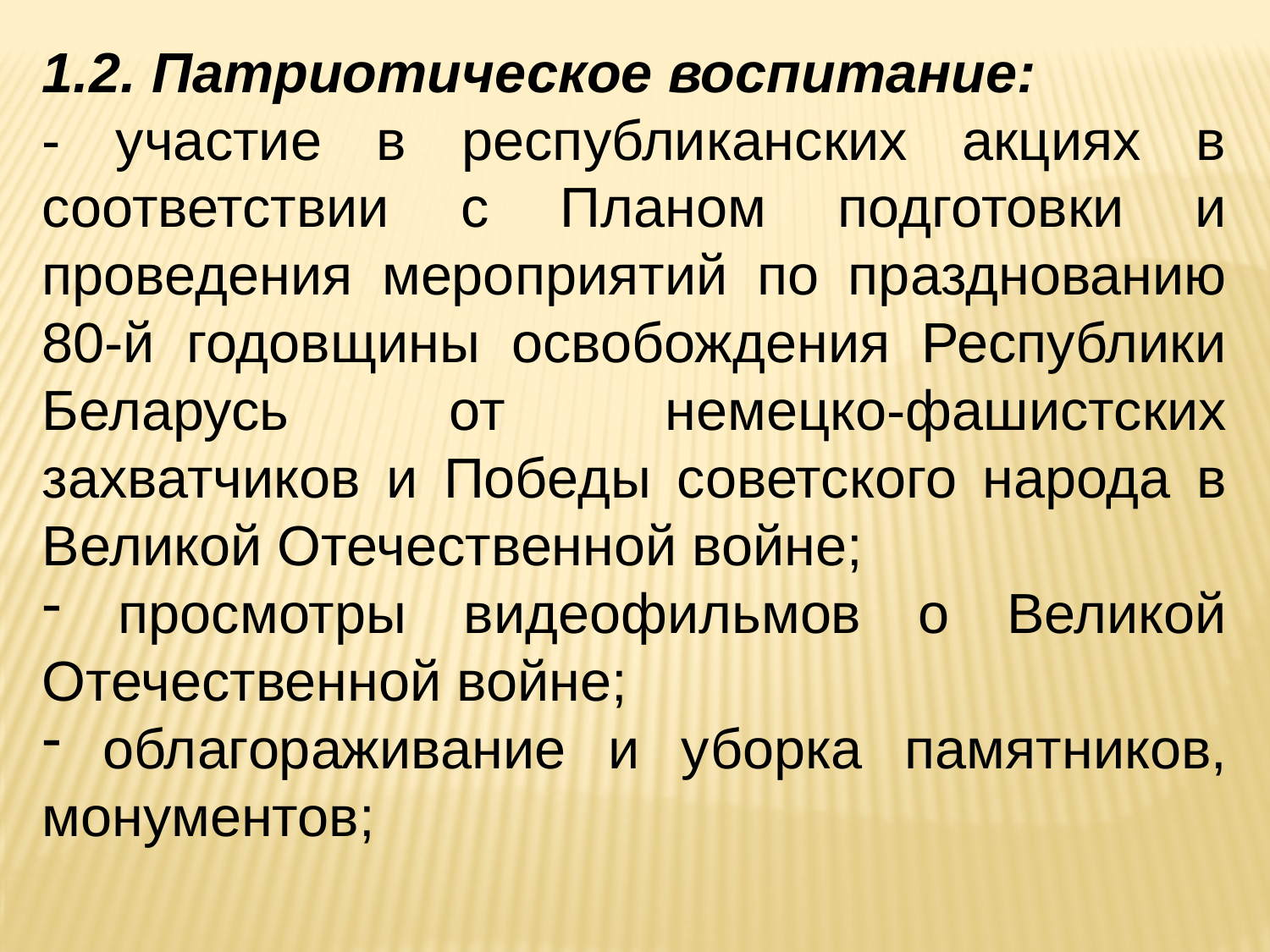

1.2. Патриотическое воспитание:
- участие в республиканских акциях в соответствии с Планом подготовки и проведения мероприятий по празднованию 80-й годовщины освобождения Республики Беларусь от немецко-фашистских захватчиков и Победы советского народа в Великой Отечественной войне;
 просмотры видеофильмов о Великой Отечественной войне;
 облагораживание и уборка памятников, монументов;